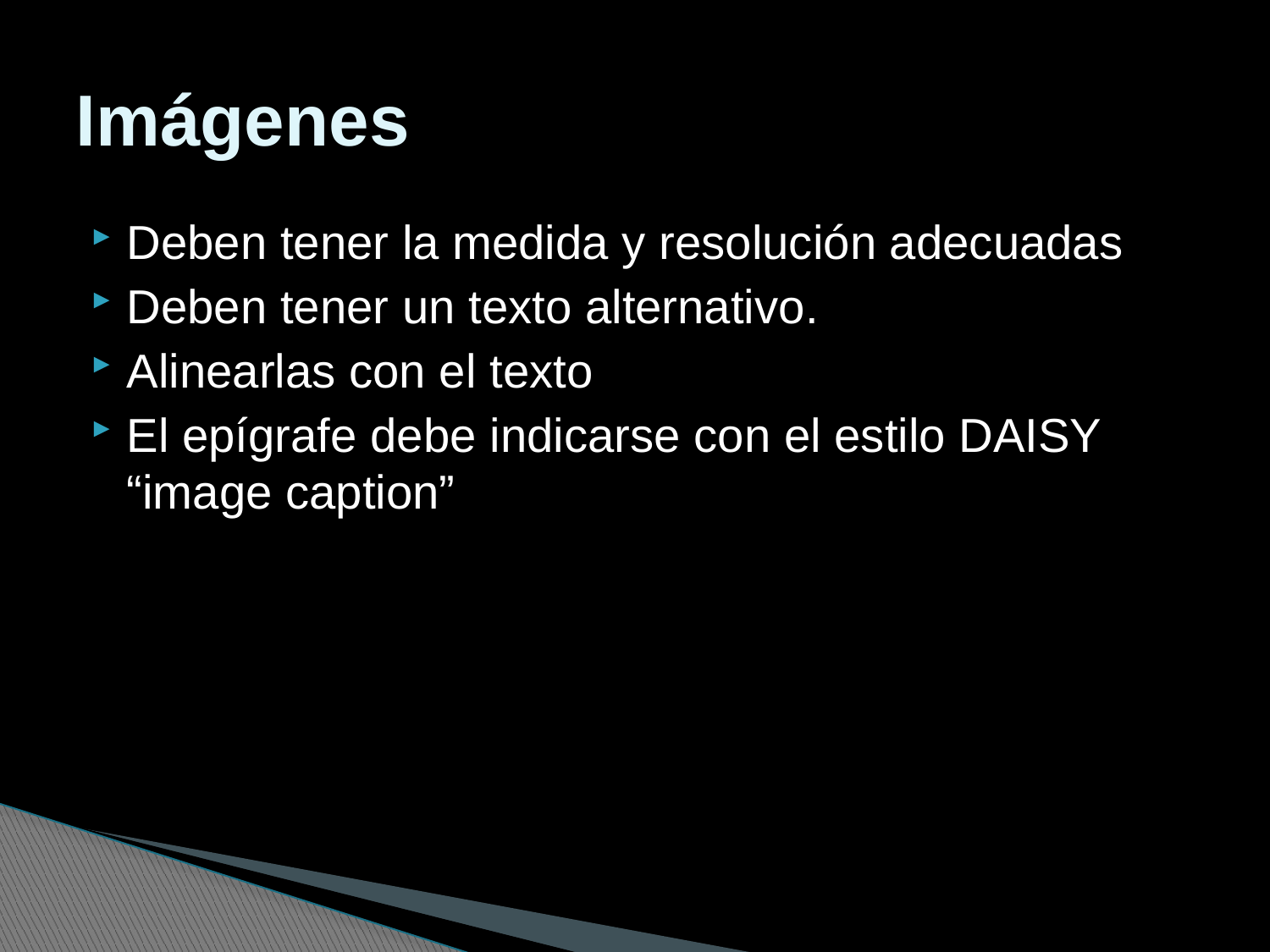

# Imágenes
Deben tener la medida y resolución adecuadas
Deben tener un texto alternativo.
Alinearlas con el texto
El epígrafe debe indicarse con el estilo DAISY “image caption”